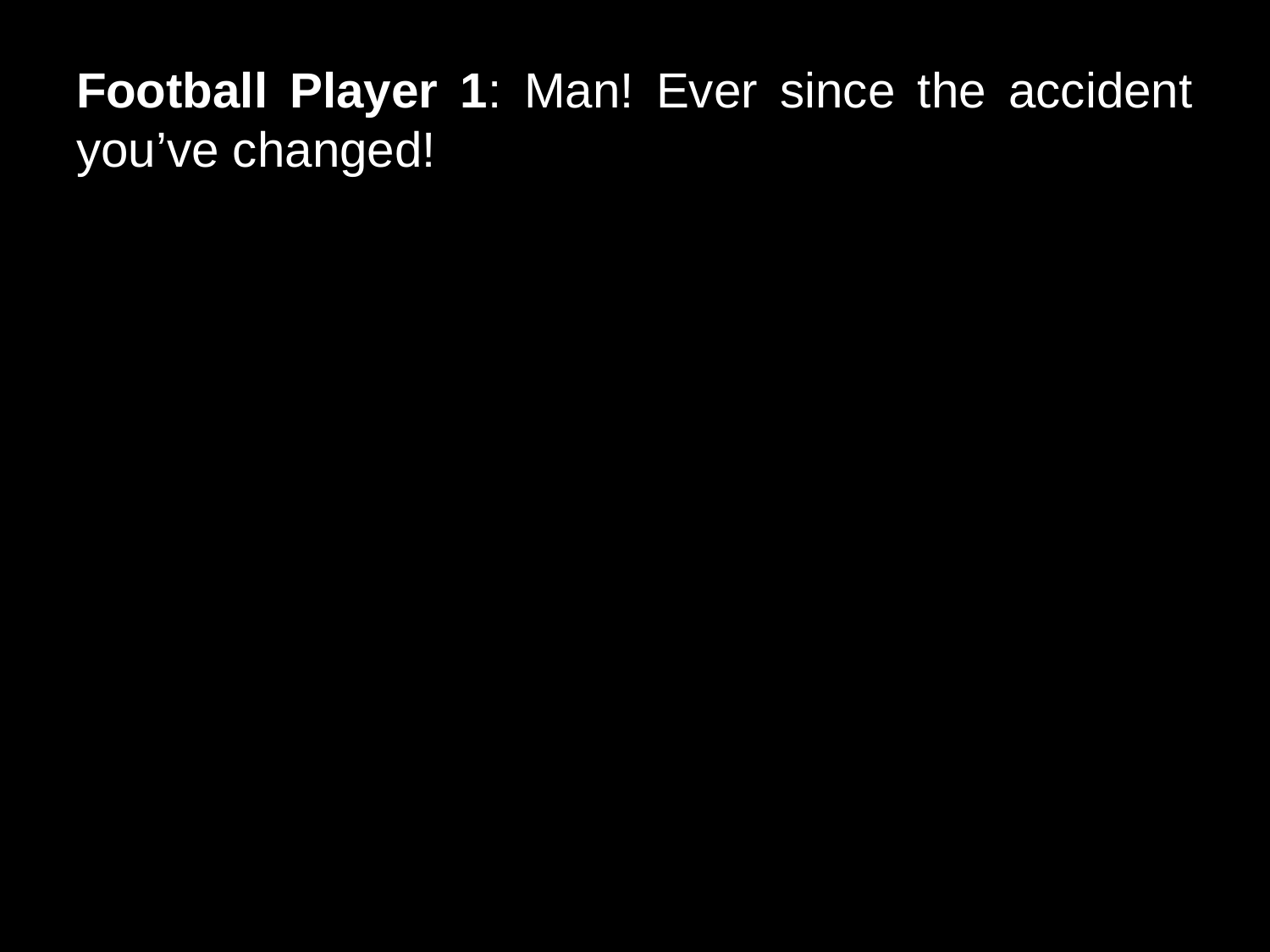

# Football Player 1: Man! Ever since the accident you’ve changed!